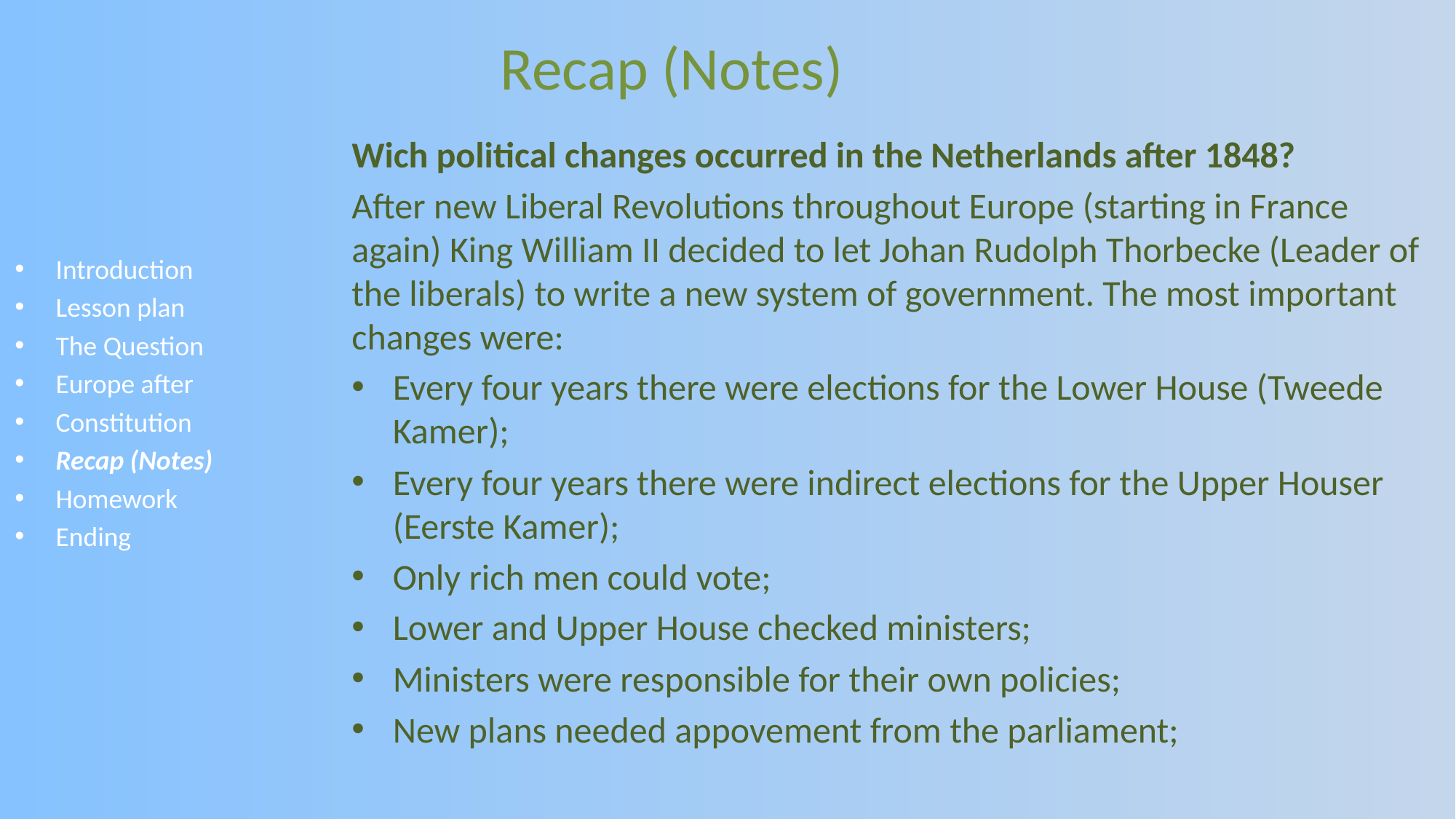

Recap (Notes)
Wich political changes occurred in the Netherlands after 1848?
After new Liberal Revolutions throughout Europe (starting in France again) King William II decided to let Johan Rudolph Thorbecke (Leader of the liberals) to write a new system of government. The most important changes were:
Every four years there were elections for the Lower House (Tweede Kamer);
Every four years there were indirect elections for the Upper Houser (Eerste Kamer);
Only rich men could vote;
Lower and Upper House checked ministers;
Ministers were responsible for their own policies;
New plans needed appovement from the parliament;

Introduction
Lesson plan
The Question
Europe after
Constitution
Recap (Notes)
Homework
Ending